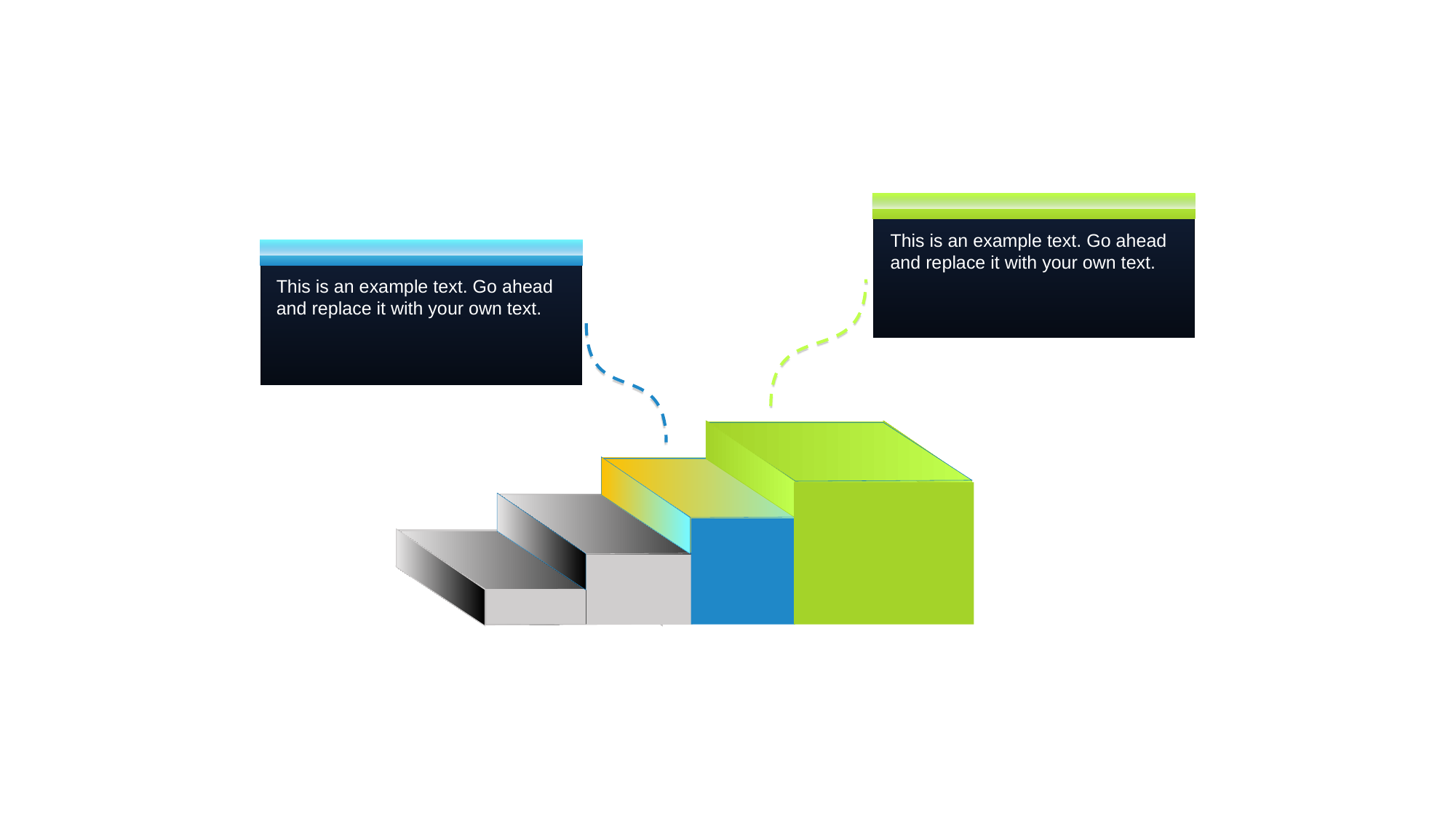

This is an example text. Go ahead and replace it with your own text.

This is an example text. Go ahead and replace it with your own text.